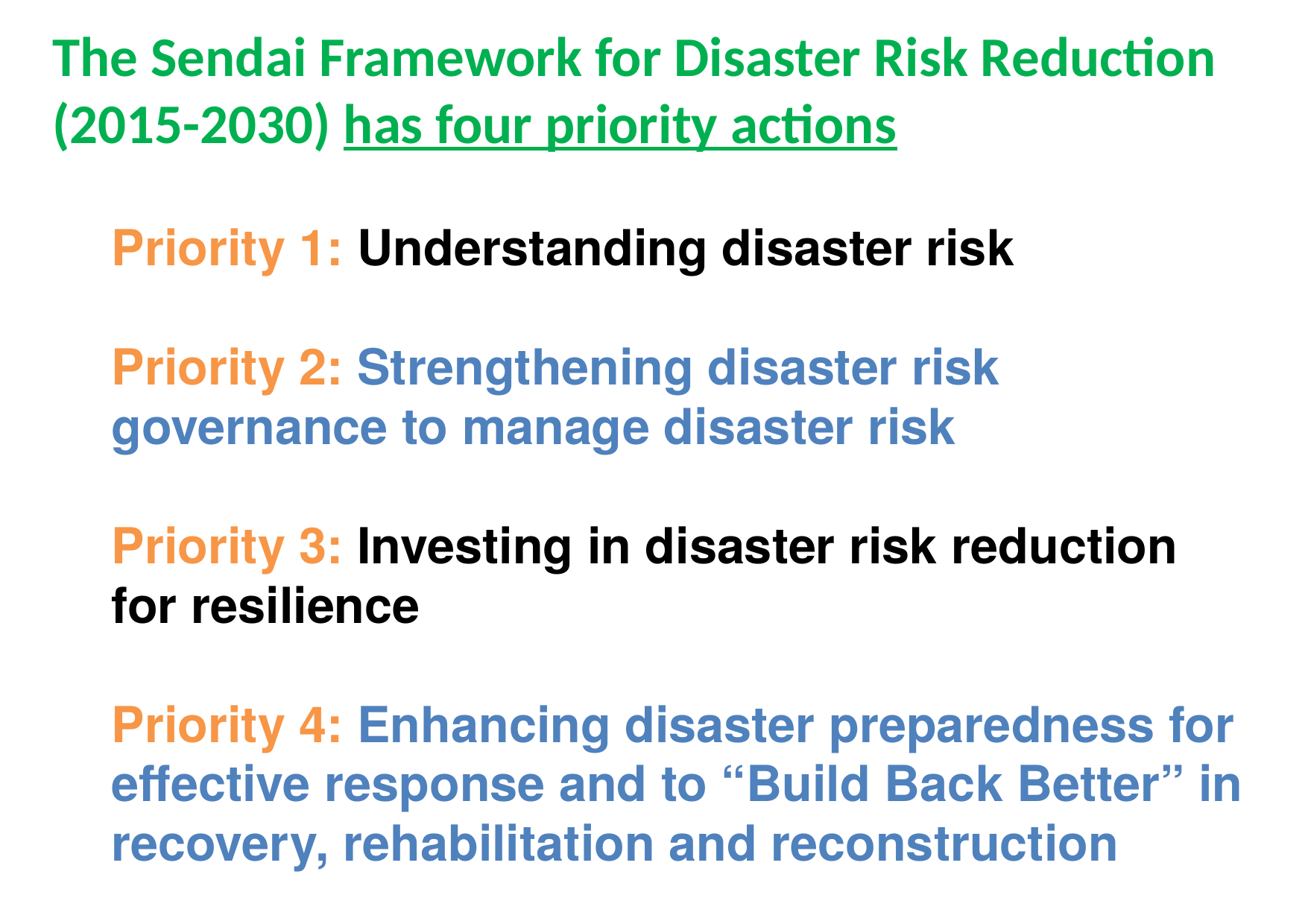

The Sendai Framework for Disaster Risk Reduction  (2015-2030) has four priority actions
Priority 1: Understanding disaster risk

Priority 2: Strengthening disaster risk governance to manage disaster risk

Priority 3: Investing in disaster risk reduction for resilience

Priority 4: Enhancing disaster preparedness for effective response and to “Build Back Better” in recovery, rehabilitation and reconstruction